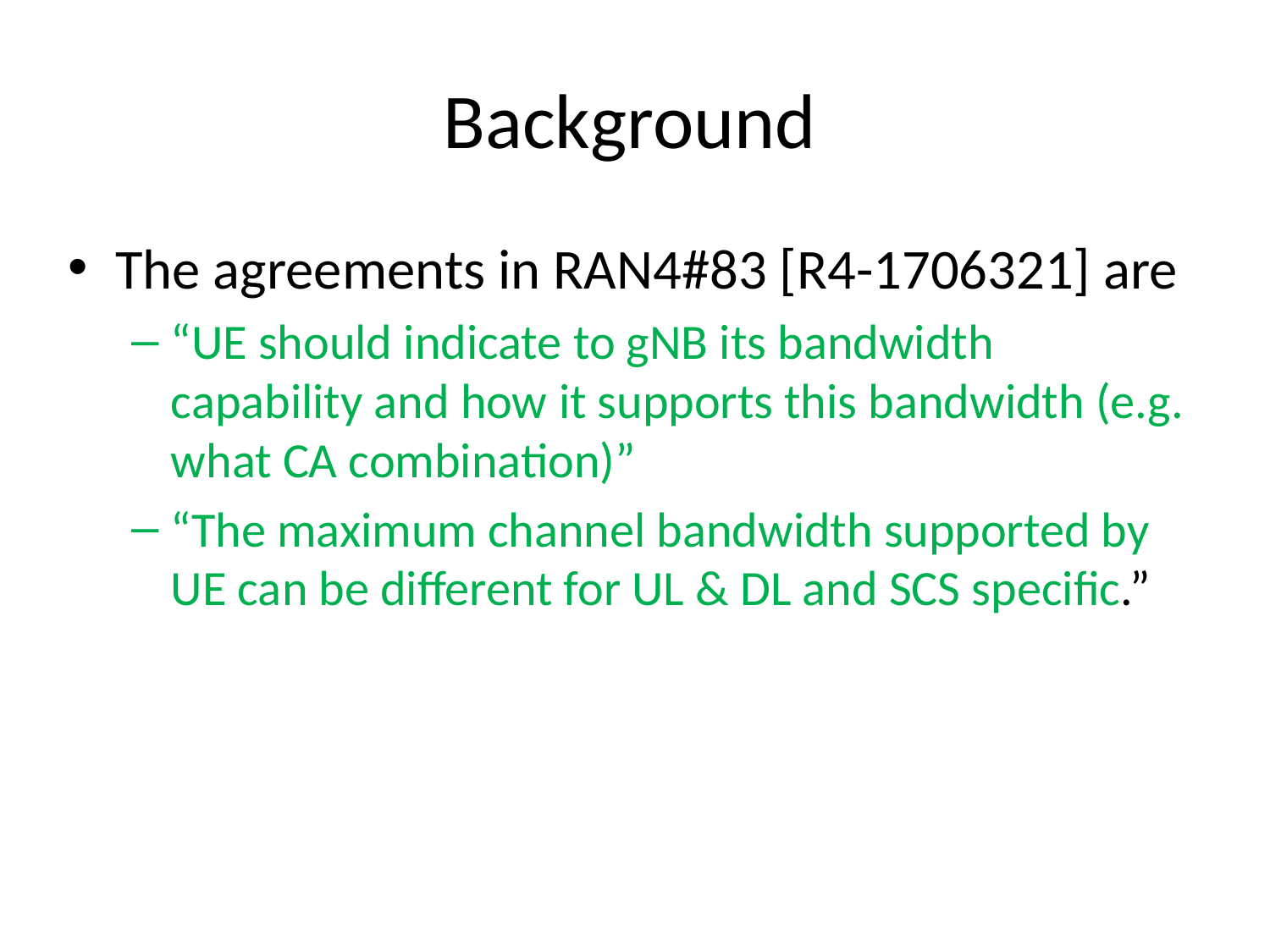

# Background
The agreements in RAN4#83 [R4-1706321] are
“UE should indicate to gNB its bandwidth capability and how it supports this bandwidth (e.g. what CA combination)”
“The maximum channel bandwidth supported by UE can be different for UL & DL and SCS specific.”